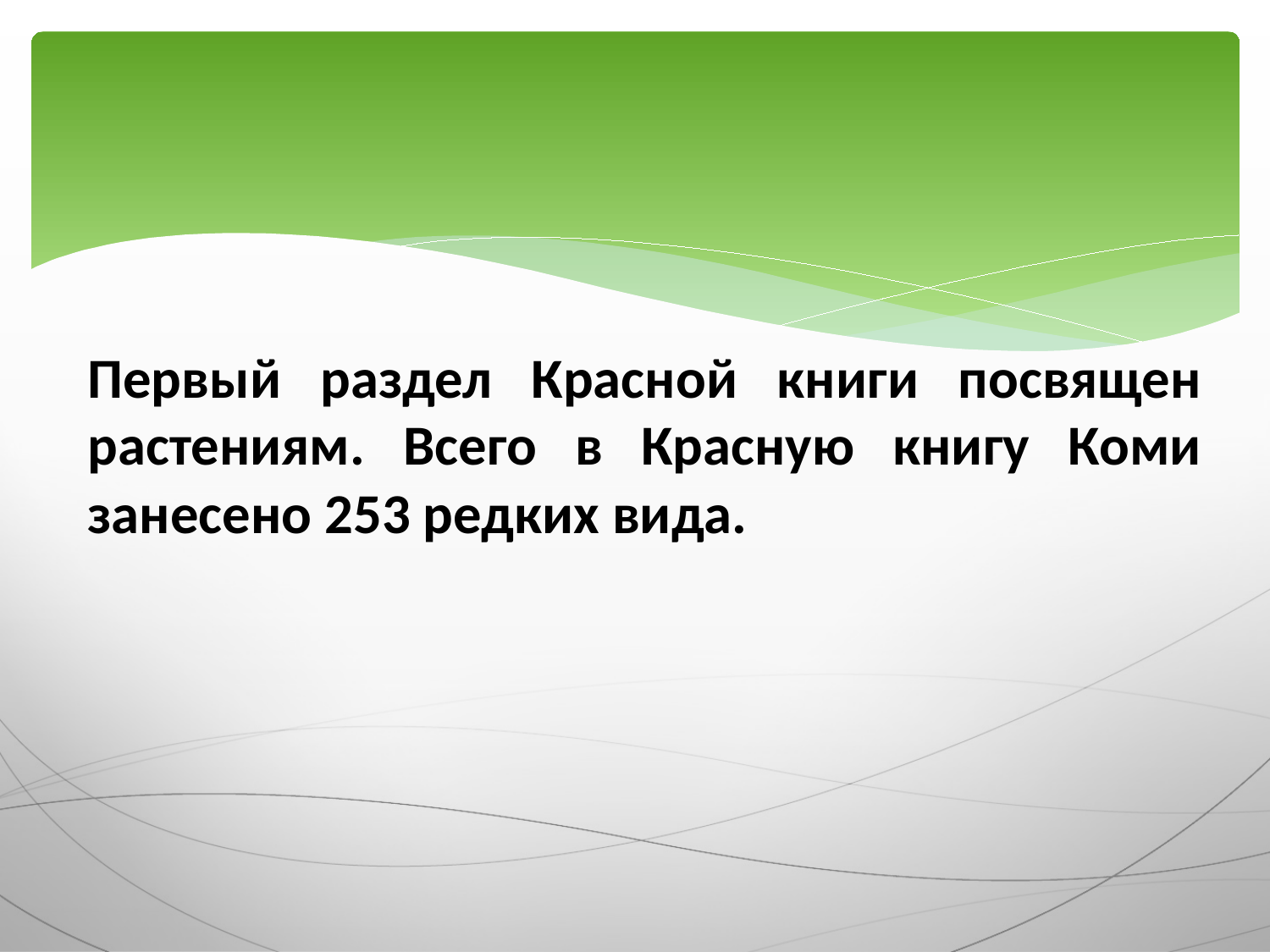

Первый раздел Красной книги посвящен растениям. Всего в Красную книгу Коми занесено 253 редких вида.